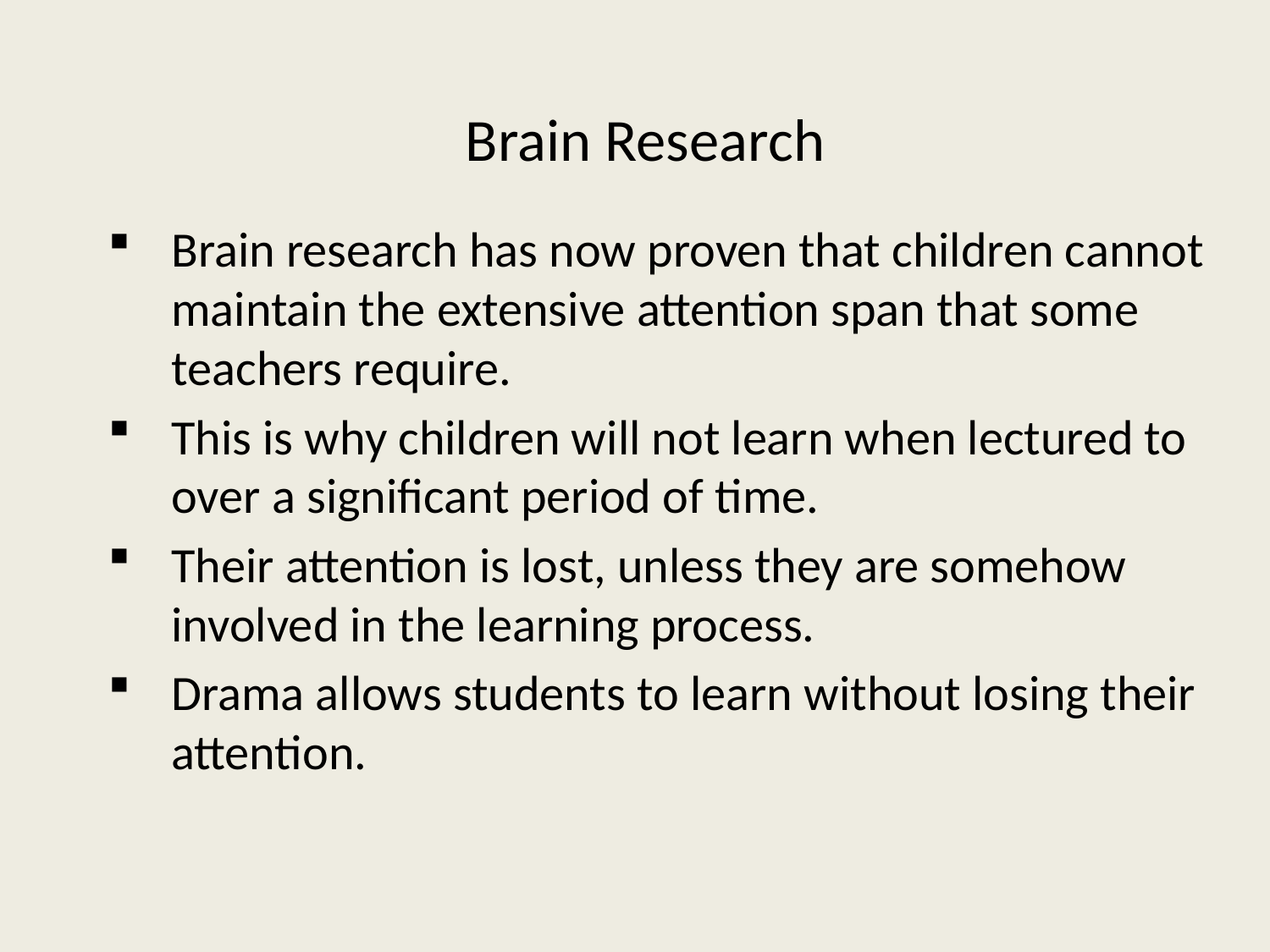

# Brain Research
Brain research has now proven that children cannot maintain the extensive attention span that some teachers require.
This is why children will not learn when lectured to over a significant period of time.
Their attention is lost, unless they are somehow involved in the learning process.
Drama allows students to learn without losing their attention.